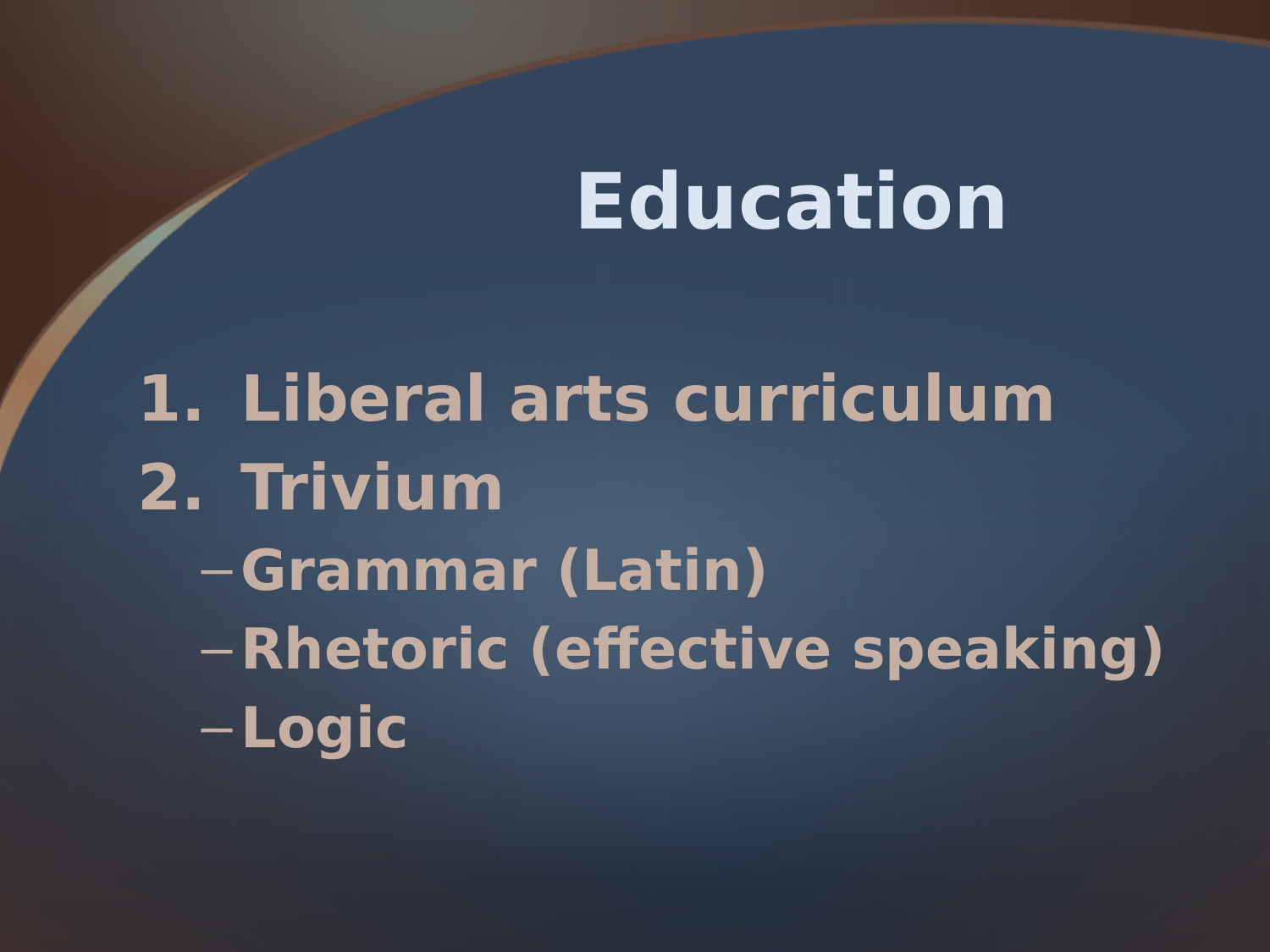

# Education
Liberal arts curriculum
Trivium
Grammar (Latin)
Rhetoric (effective speaking)
Logic